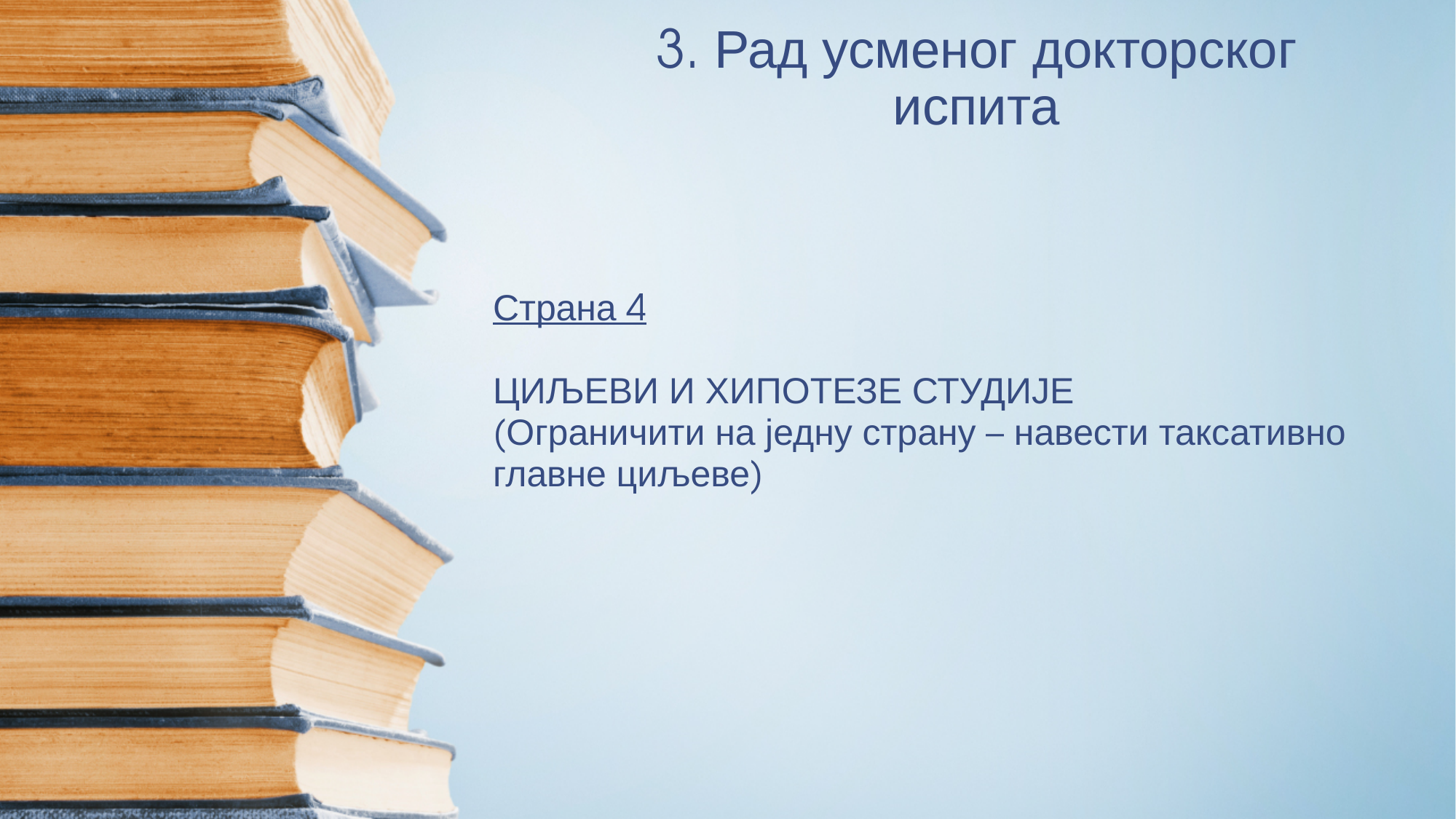

# 3. Рад усменог докторског испита
Страна 4

ЦИЉЕВИ И ХИПОТЕЗЕ СТУДИЈЕ
(Ограничити на једну страну – навести таксативно главне циљеве)